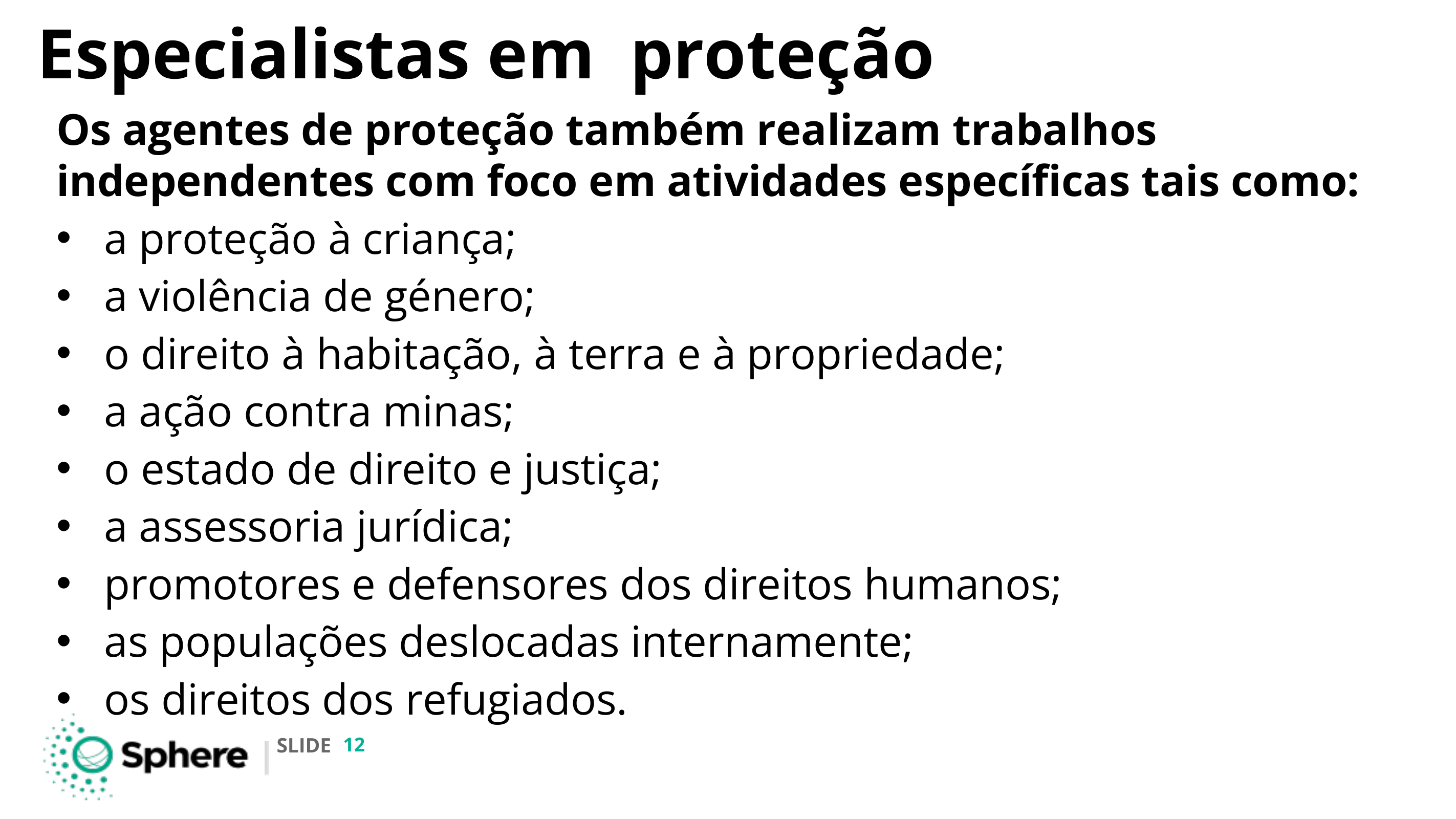

# Especialistas em  proteção
Os agentes de proteção também realizam trabalhos independentes com foco em atividades específicas tais como:
a proteção à criança;
a violência de género;
o direito à habitação, à terra e à propriedade;
a ação contra minas;
o estado de direito e justiça;
a assessoria jurídica;
promotores e defensores dos direitos humanos;
as populações deslocadas internamente;
os direitos dos refugiados.
12